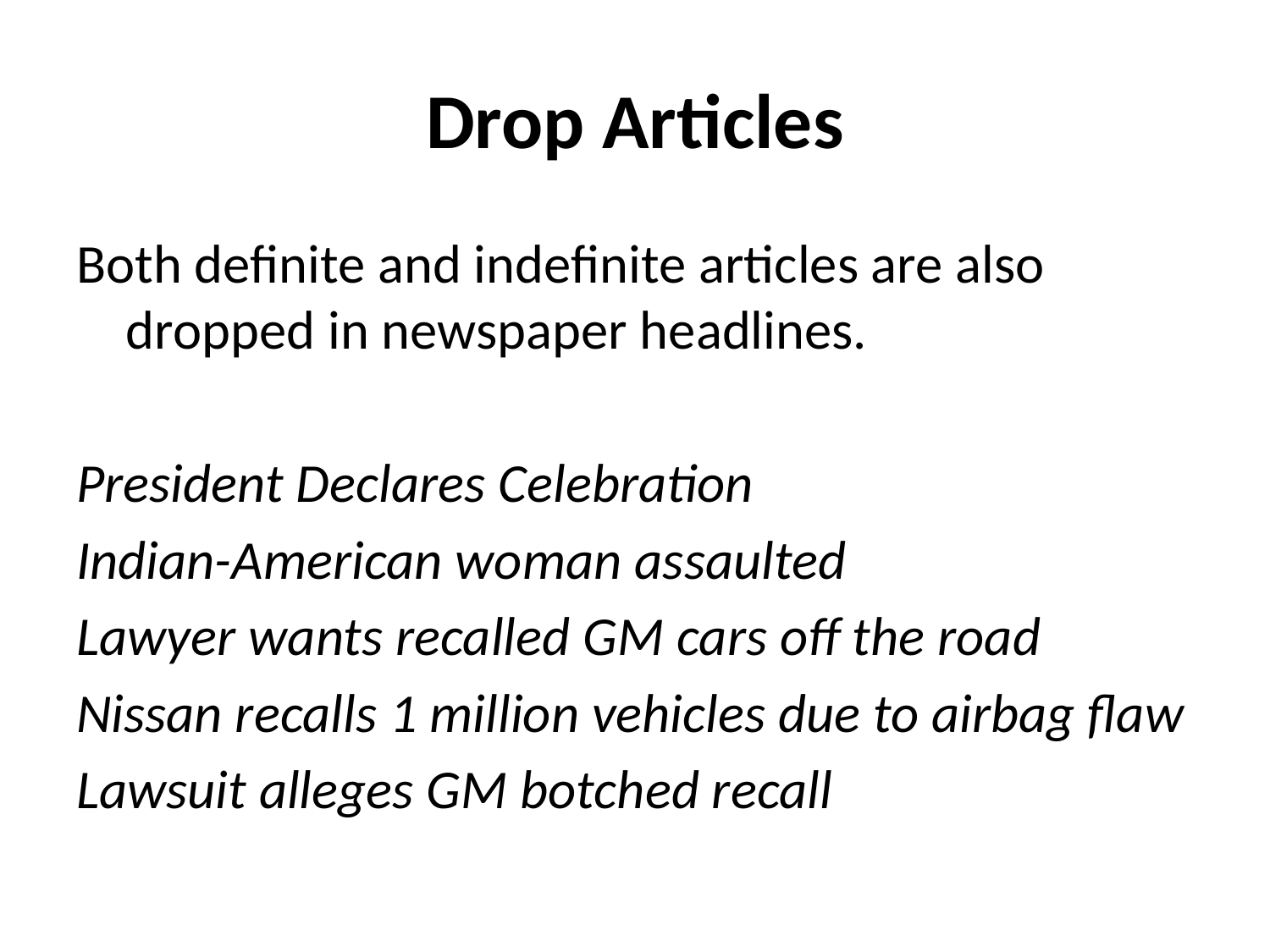

# Drop Articles
Both definite and indefinite articles are also dropped in newspaper headlines.

President Declares Celebration
Indian-American woman assaulted
Lawyer wants recalled GM cars off the road
Nissan recalls 1 million vehicles due to airbag flaw
Lawsuit alleges GM botched recall